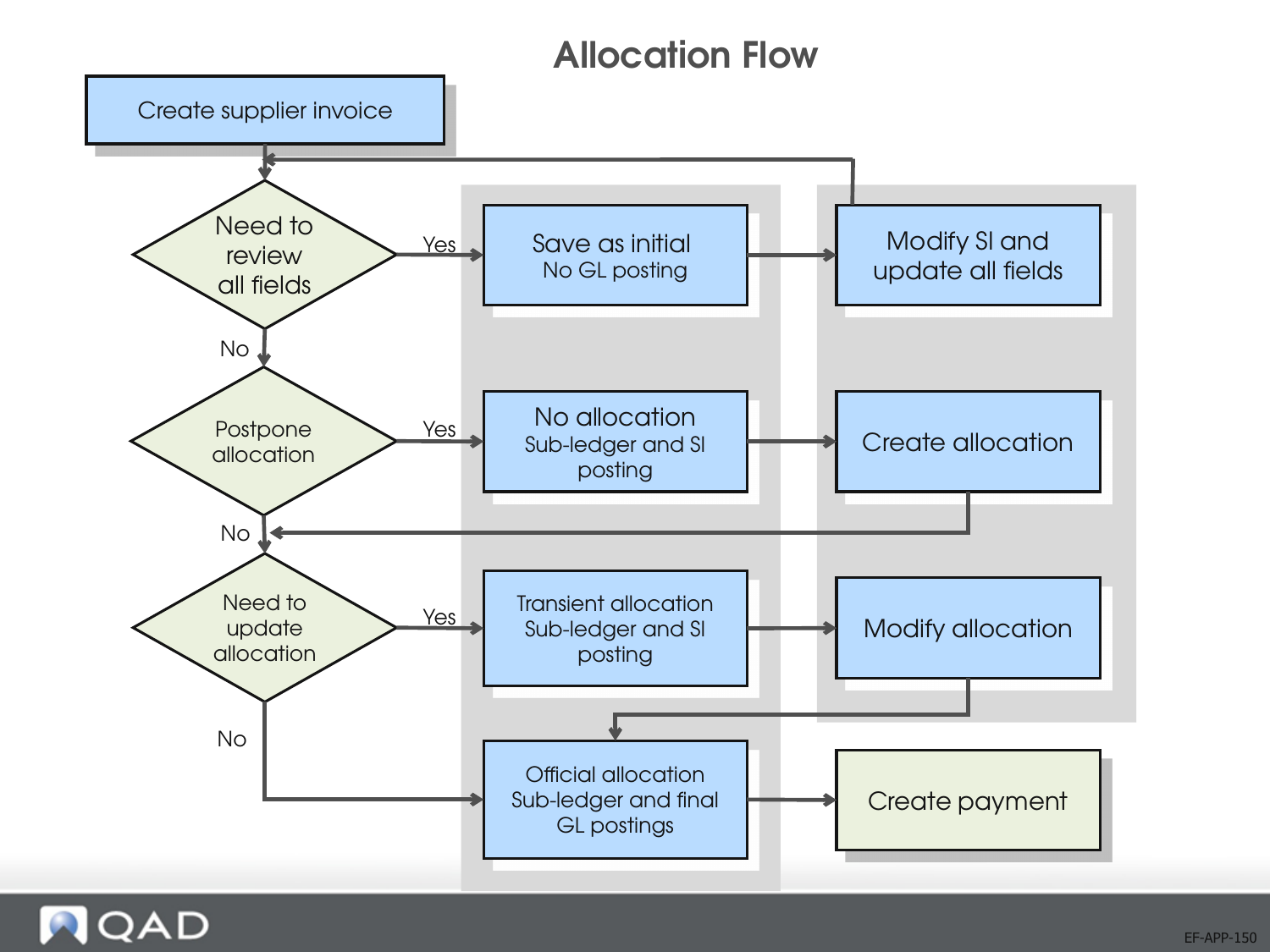

# Allocation Flow
Create supplier invoice

Need to review all fields

Save as initial
No GL posting
Modify SI and update all fields
Yes
No
Postpone allocation
No allocation
Sub-ledger and SI posting
Create allocation
Yes
No
Need to update allocation
Transient allocation
Sub-ledger and SI posting
Modify allocation
Yes
No
Official allocation
Sub-ledger and final GL postings
Create payment
EF-APP-150